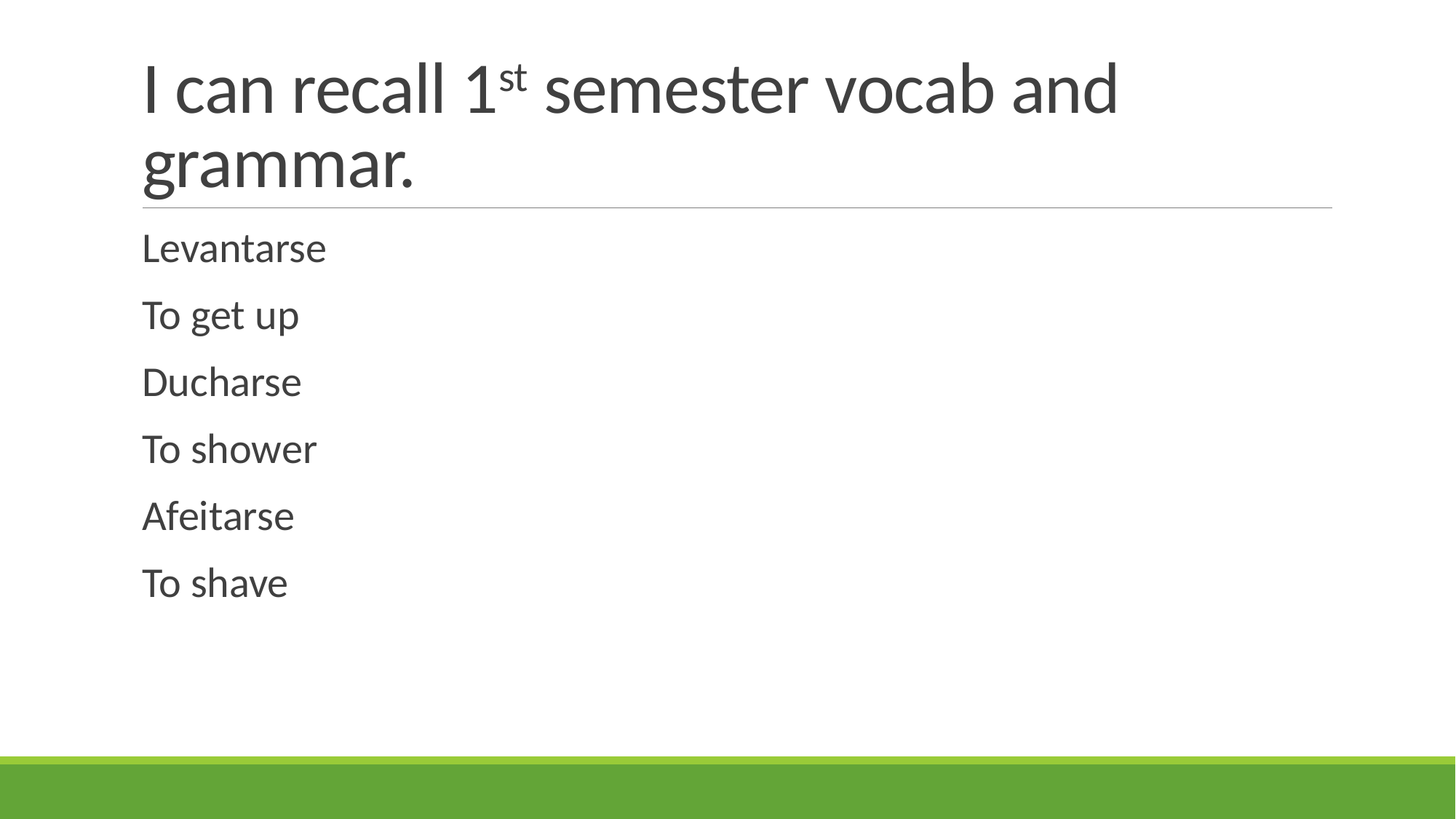

# I can recall 1st semester vocab and grammar.
Levantarse
To get up
Ducharse
To shower
Afeitarse
To shave